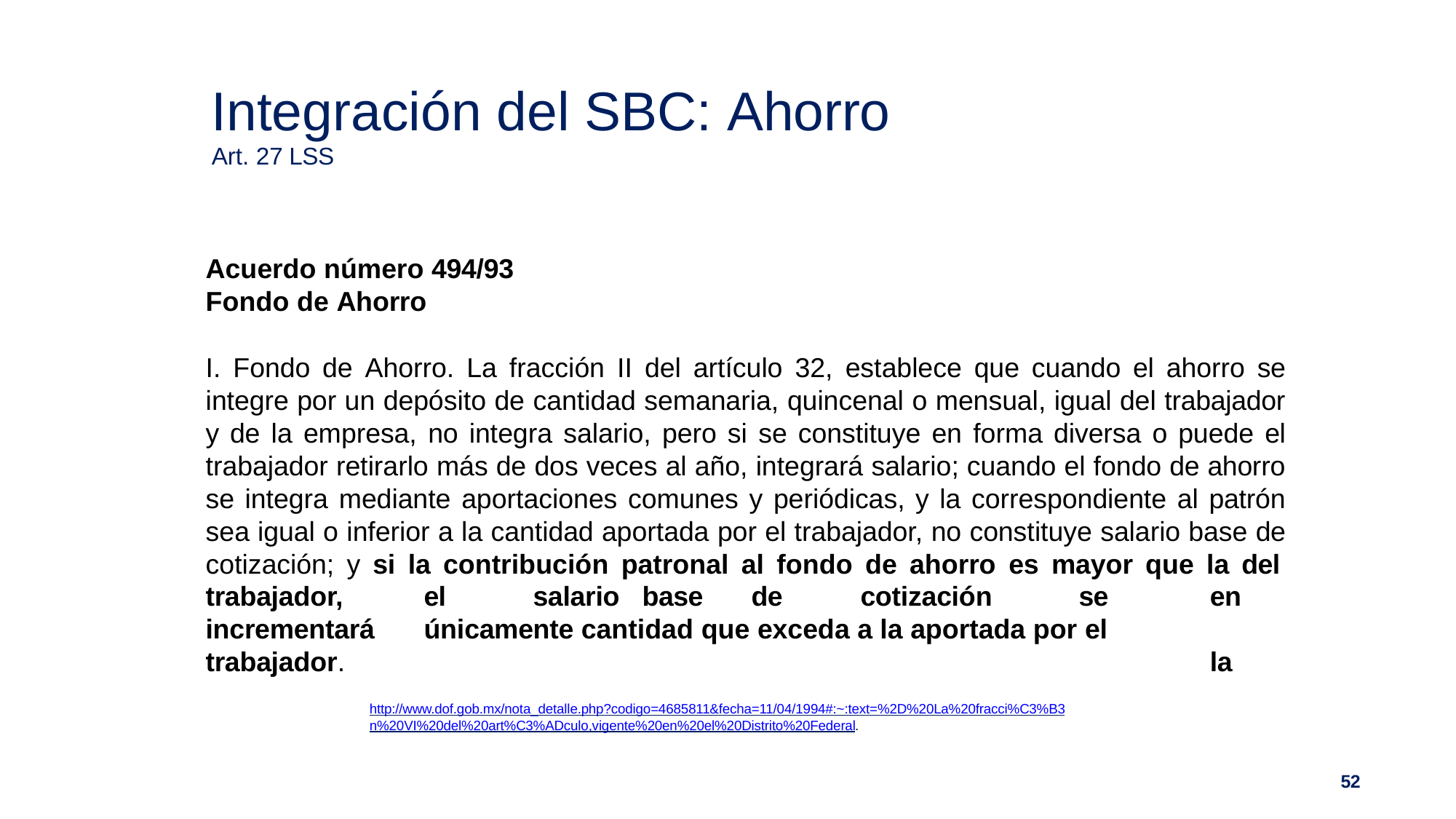

# Integración del SBC: Ahorro
Art. 27 LSS
Acuerdo número 494/93 Fondo de Ahorro

I. Fondo de Ahorro. La fracción II del artículo 32, establece que cuando el ahorro se integre por un depósito de cantidad semanaria, quincenal o mensual, igual del trabajador y de la empresa, no integra salario, pero si se constituye en forma diversa o puede el trabajador retirarlo más de dos veces al año, integrará salario; cuando el fondo de ahorro se integra mediante aportaciones comunes y periódicas, y la correspondiente al patrón sea igual o inferior a la cantidad aportada por el trabajador, no constituye salario base de cotización; y si la contribución patronal al fondo de ahorro es mayor que la del
trabajador,	el	salario	base	de	cotización	se	incrementará	únicamente cantidad que exceda a la aportada por el trabajador.
http://www.dof.gob.mx/nota_detalle.php?codigo=4685811&fecha=11/04/1994#:~:text=%2D%20La%20fracci%C3%B3 n%20VI%20del%20art%C3%ADculo,vigente%20en%20el%20Distrito%20Federal.
en	la
52